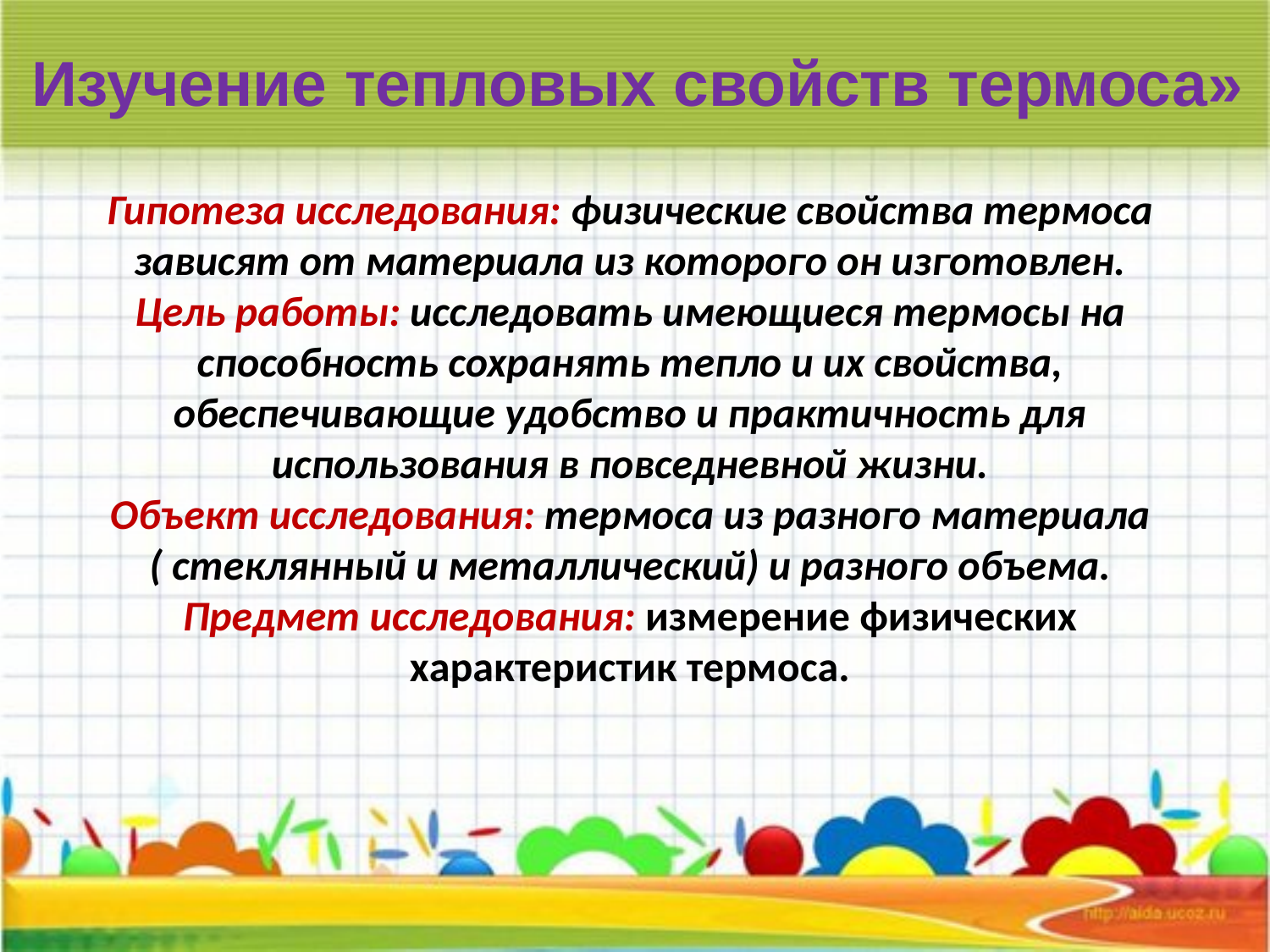

Изучение тепловых свойств термоса»
Гипотеза исследования: физические свойства термоса зависят от материала из которого он изготовлен.
Цель работы: исследовать имеющиеся термосы на способность сохранять тепло и их свойства, обеспечивающие удобство и практичность для использования в повседневной жизни.
Объект исследования: термоса из разного материала ( стеклянный и металлический) и разного объема.
Предмет исследования: измерение физических характеристик термоса.